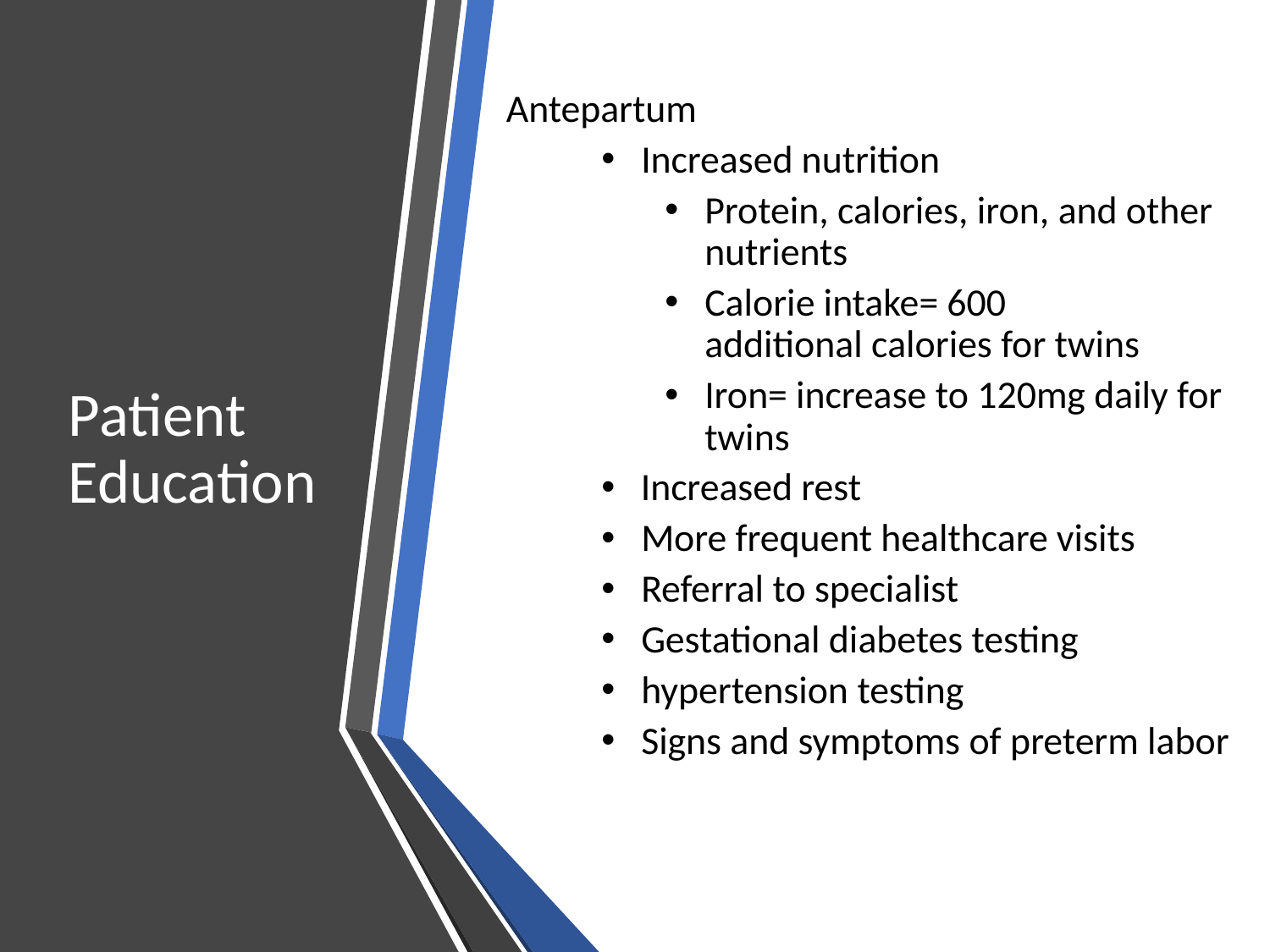

Antepartum
Increased nutrition
Protein, calories, iron, and other nutrients
Calorie intake= 600 additional calories for twins
Iron= increase to 120mg daily for twins
Increased rest
More frequent healthcare visits
Referral to specialist
Gestational diabetes testing
hypertension testing
Signs and symptoms of preterm labor

# Patient Education